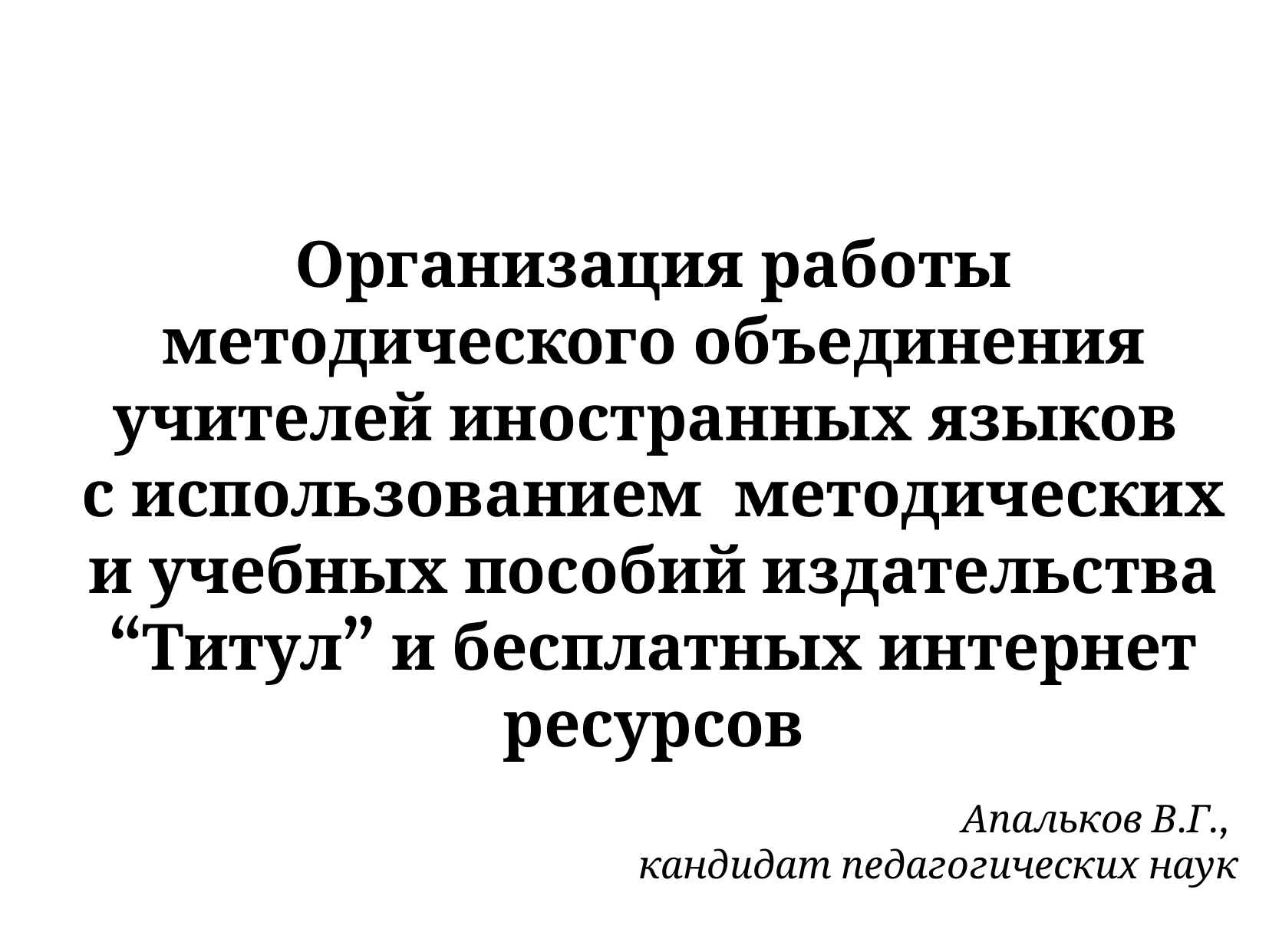

Организация работы методического объединения учителей иностранных языков
с использованием  методических и учебных пособий издательства “Титул” и бесплатных интернет ресурсов

Апальков В.Г.,
кандидат педагогических наук